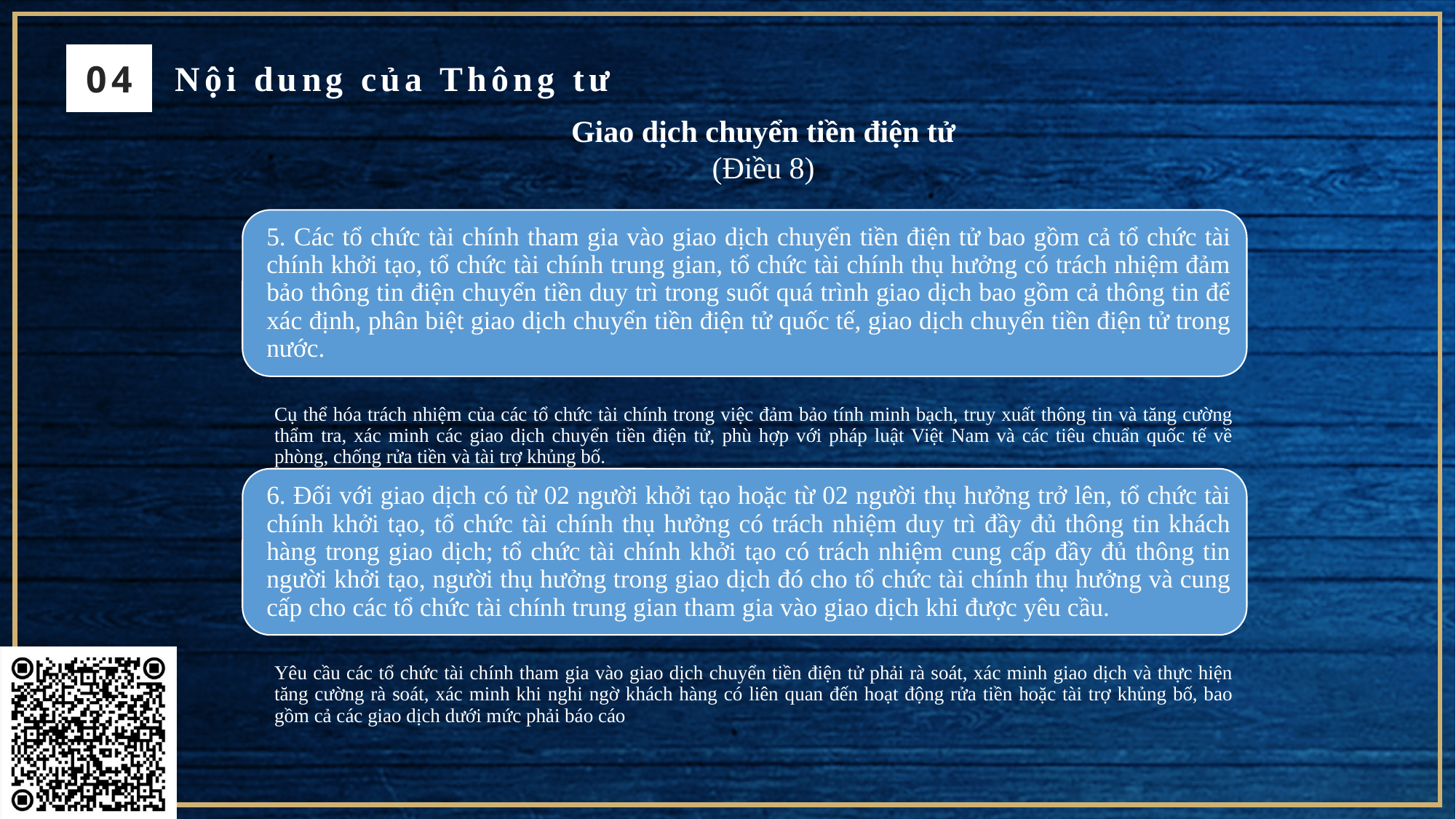

04
Nội dung của Thông tư
Giao dịch chuyển tiền điện tử
(Điều 8)

5. Các tổ chức tài chính tham gia vào giao dịch chuyển tiền điện tử bao gồm cả tổ chức tài chính khởi tạo, tổ chức tài chính trung gian, tổ chức tài chính thụ hưởng có trách nhiệm đảm bảo thông tin điện chuyển tiền duy trì trong suốt quá trình giao dịch bao gồm cả thông tin để xác định, phân biệt giao dịch chuyển tiền điện tử quốc tế, giao dịch chuyển tiền điện tử trong nước.

Cụ thể hóa trách nhiệm của các tổ chức tài chính trong việc đảm bảo tính minh bạch, truy xuất thông tin và tăng cường thẩm tra, xác minh các giao dịch chuyển tiền điện tử, phù hợp với pháp luật Việt Nam và các tiêu chuẩn quốc tế về phòng, chống rửa tiền và tài trợ khủng bố.
6. Đối với giao dịch có từ 02 người khởi tạo hoặc từ 02 người thụ hưởng trở lên, tổ chức tài chính khởi tạo, tổ chức tài chính thụ hưởng có trách nhiệm duy trì đầy đủ thông tin khách hàng trong giao dịch; tổ chức tài chính khởi tạo có trách nhiệm cung cấp đầy đủ thông tin người khởi tạo, người thụ hưởng trong giao dịch đó cho tổ chức tài chính thụ hưởng và cung cấp cho các tổ chức tài chính trung gian tham gia vào giao dịch khi được yêu cầu.

Yêu cầu các tổ chức tài chính tham gia vào giao dịch chuyển tiền điện tử phải rà soát, xác minh giao dịch và thực hiện tăng cường rà soát, xác minh khi nghi ngờ khách hàng có liên quan đến hoạt động rửa tiền hoặc tài trợ khủng bố, bao gồm cả các giao dịch dưới mức phải báo cáo